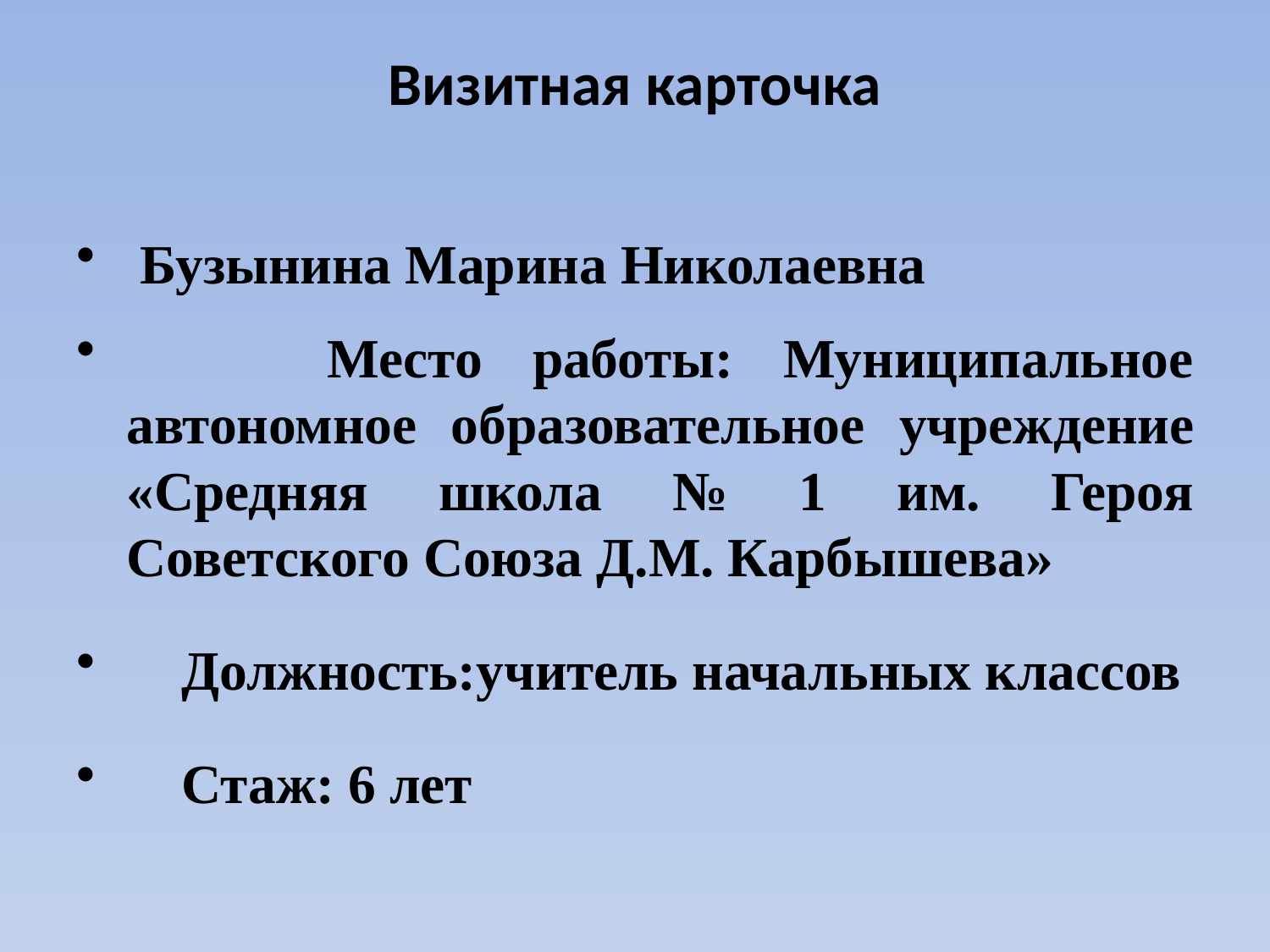

# Визитная карточка
 Бузынина Марина Николаевна
    Место работы: Муниципальное автономное образовательное учреждение «Средняя школа № 1 им. Героя Советского Союза Д.М. Карбышева»
    Должность:учитель начальных классов
    Стаж: 6 лет